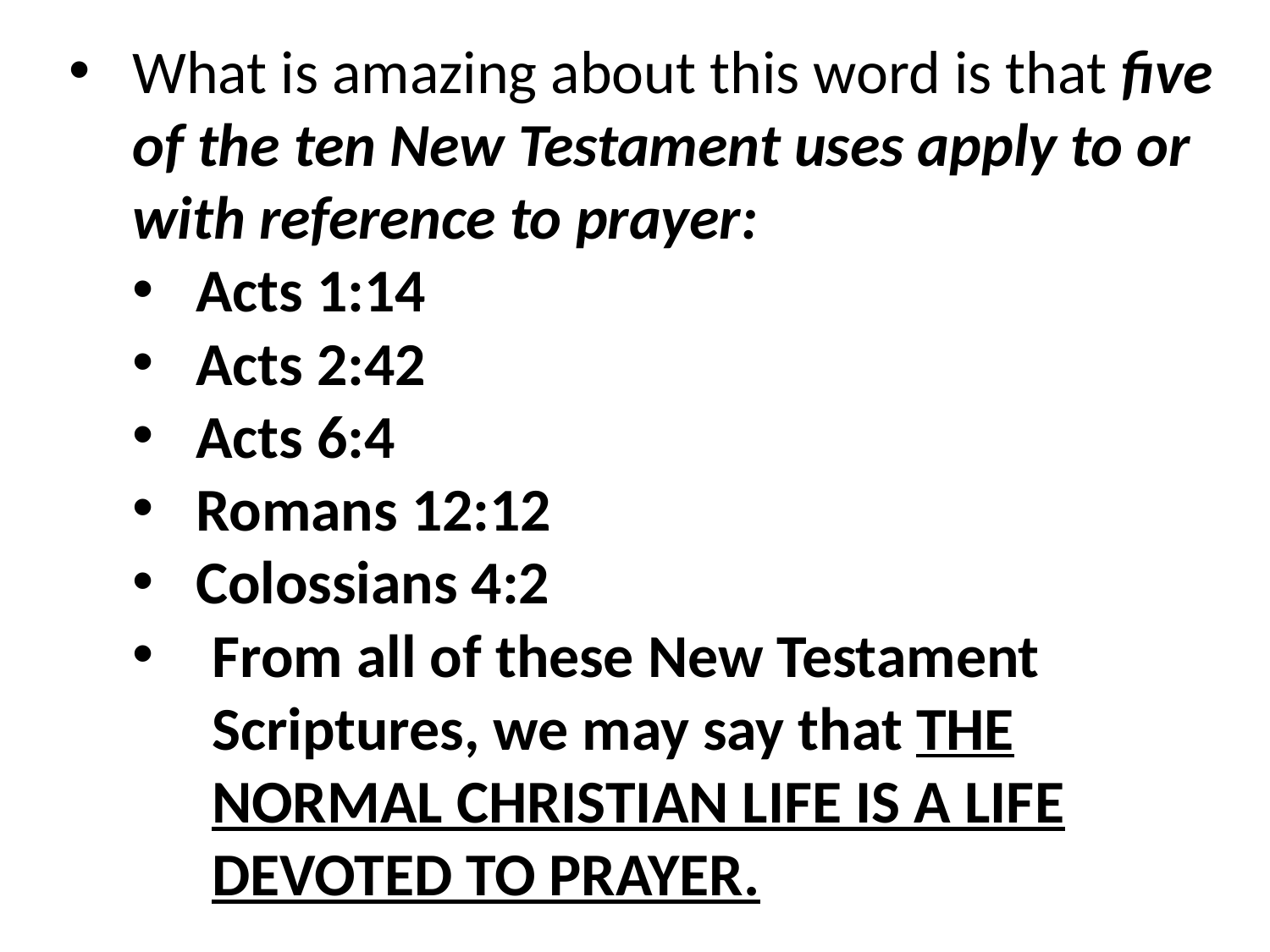

What is amazing about this word is that five of the ten New Testament uses apply to or with reference to prayer:
Acts 1:14
Acts 2:42
Acts 6:4
Romans 12:12
Colossians 4:2
From all of these New Testament Scriptures, we may say that THE NORMAL CHRISTIAN LIFE IS A LIFE DEVOTED TO PRAYER.